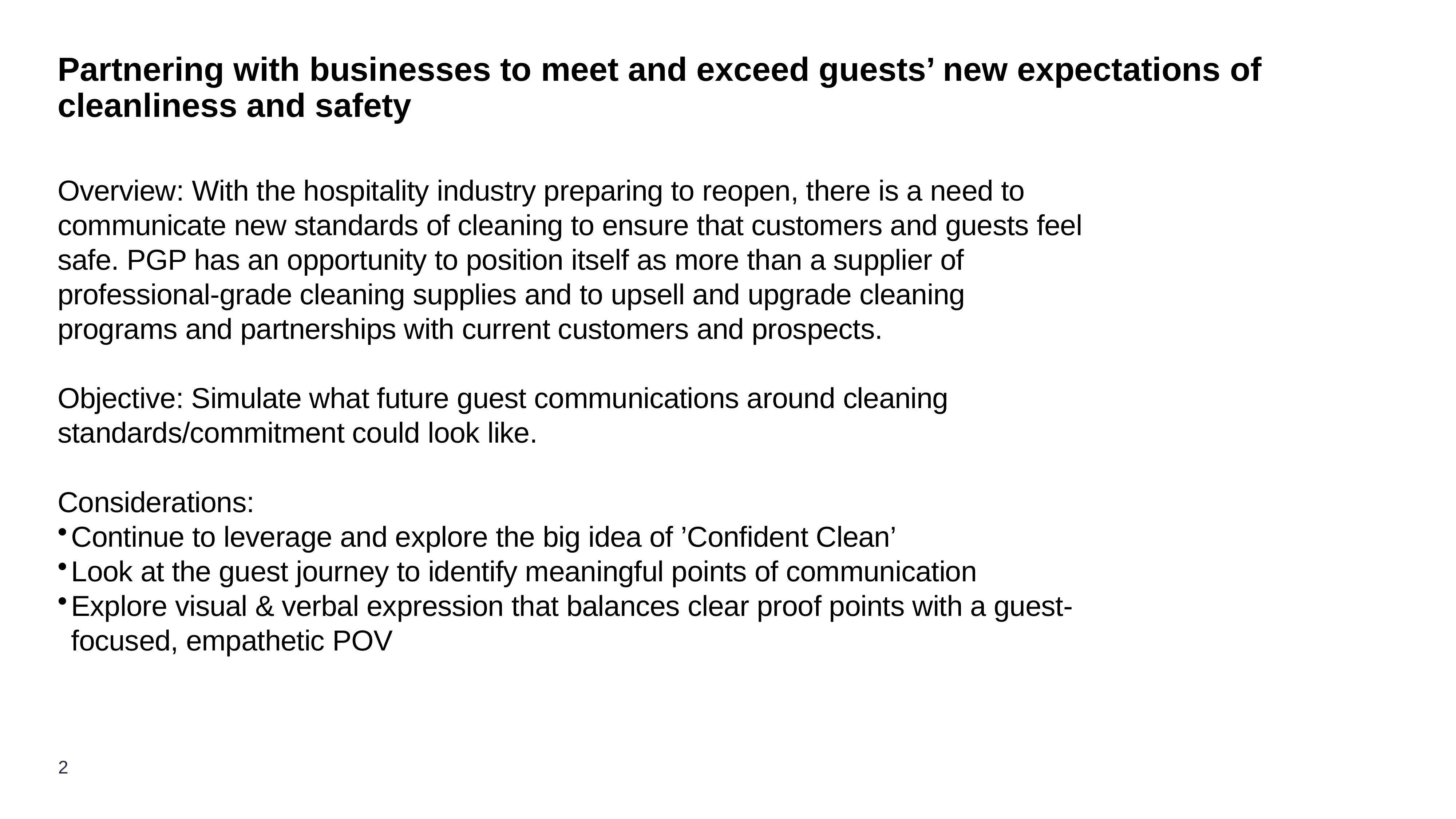

Partnering with businesses to meet and exceed guests’ new expectations of cleanliness and safety
Overview: With the hospitality industry preparing to reopen, there is a need to communicate new standards of cleaning to ensure that customers and guests feel safe. PGP has an opportunity to position itself as more than a supplier of professional-grade cleaning supplies and to upsell and upgrade cleaning programs and partnerships with current customers and prospects.

Objective: Simulate what future guest communications around cleaning standards/commitment could look like.

Considerations:
Continue to leverage and explore the big idea of ’Confident Clean’
Look at the guest journey to identify meaningful points of communication
Explore visual & verbal expression that balances clear proof points with a guest-focused, empathetic POV
2